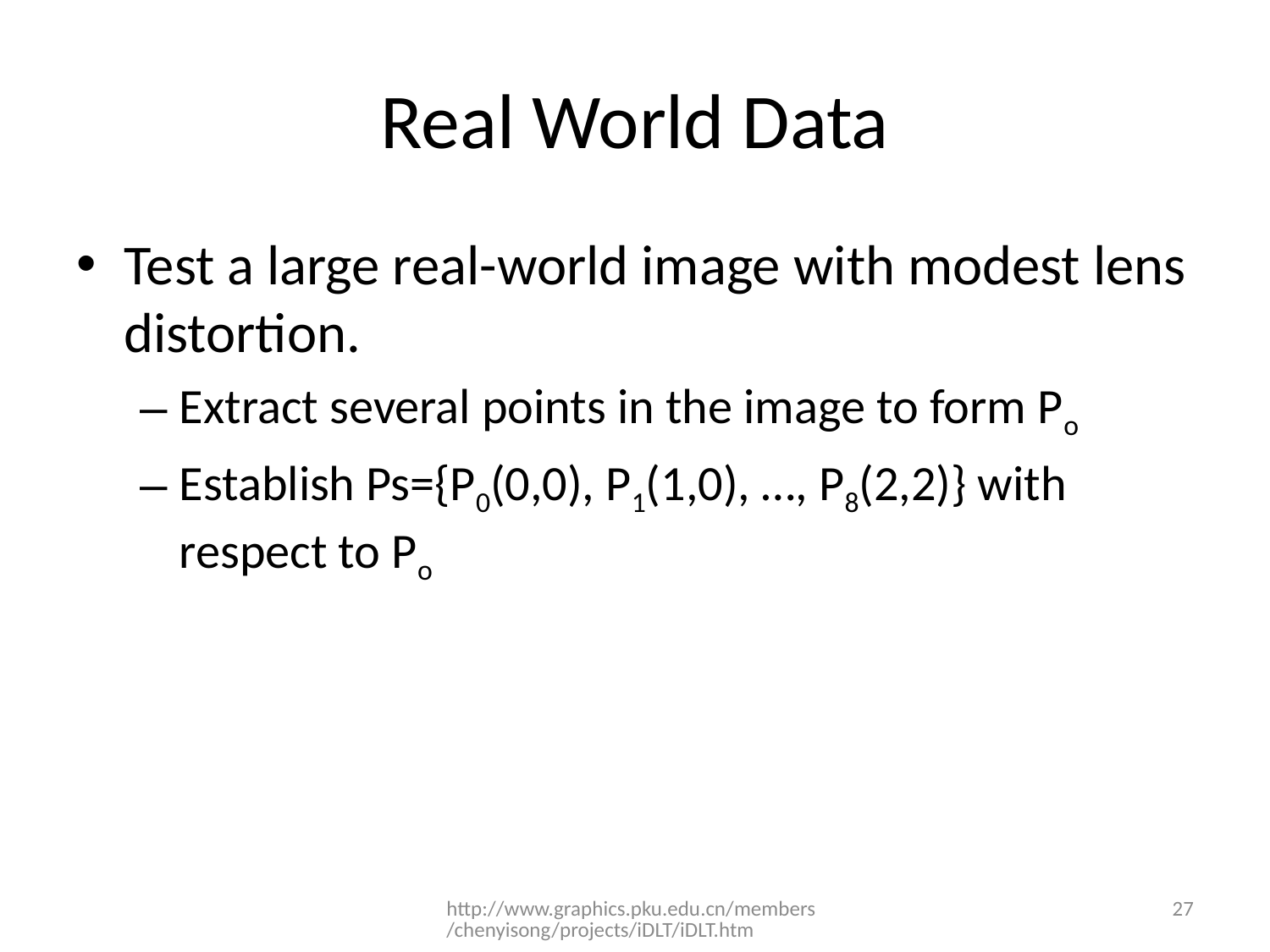

# Real World Data
Test a large real-world image with modest lens distortion.
Extract several points in the image to form Po
Establish Ps={P0(0,0), P1(1,0), …, P8(2,2)} with respect to Po
http://www.graphics.pku.edu.cn/members/chenyisong/projects/iDLT/iDLT.htm
27